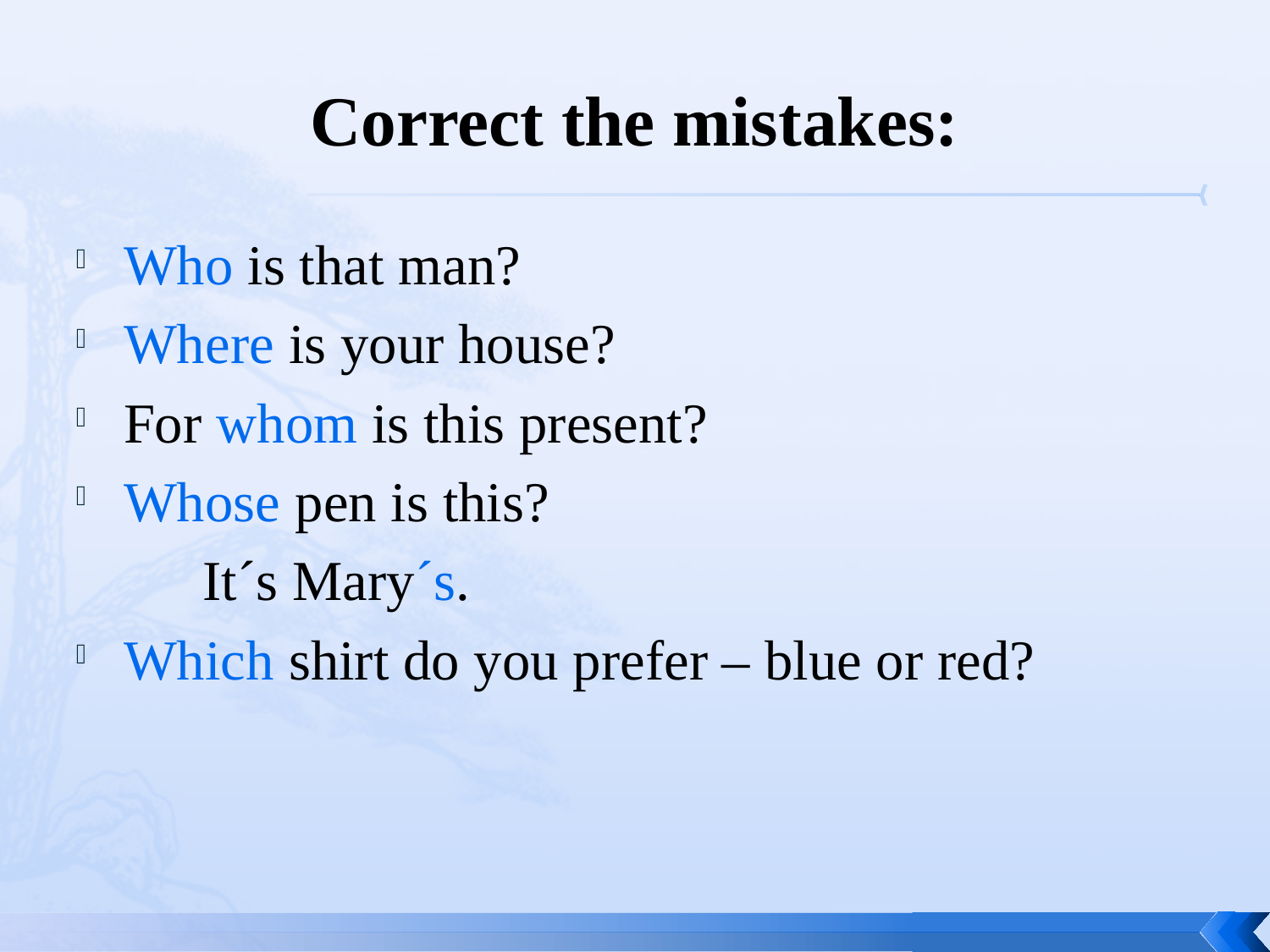

# Correct the mistakes:
Who is that man?
Where is your house?
For whom is this present?
Whose pen is this?
	It´s Mary´s.
Which shirt do you prefer – blue or red?